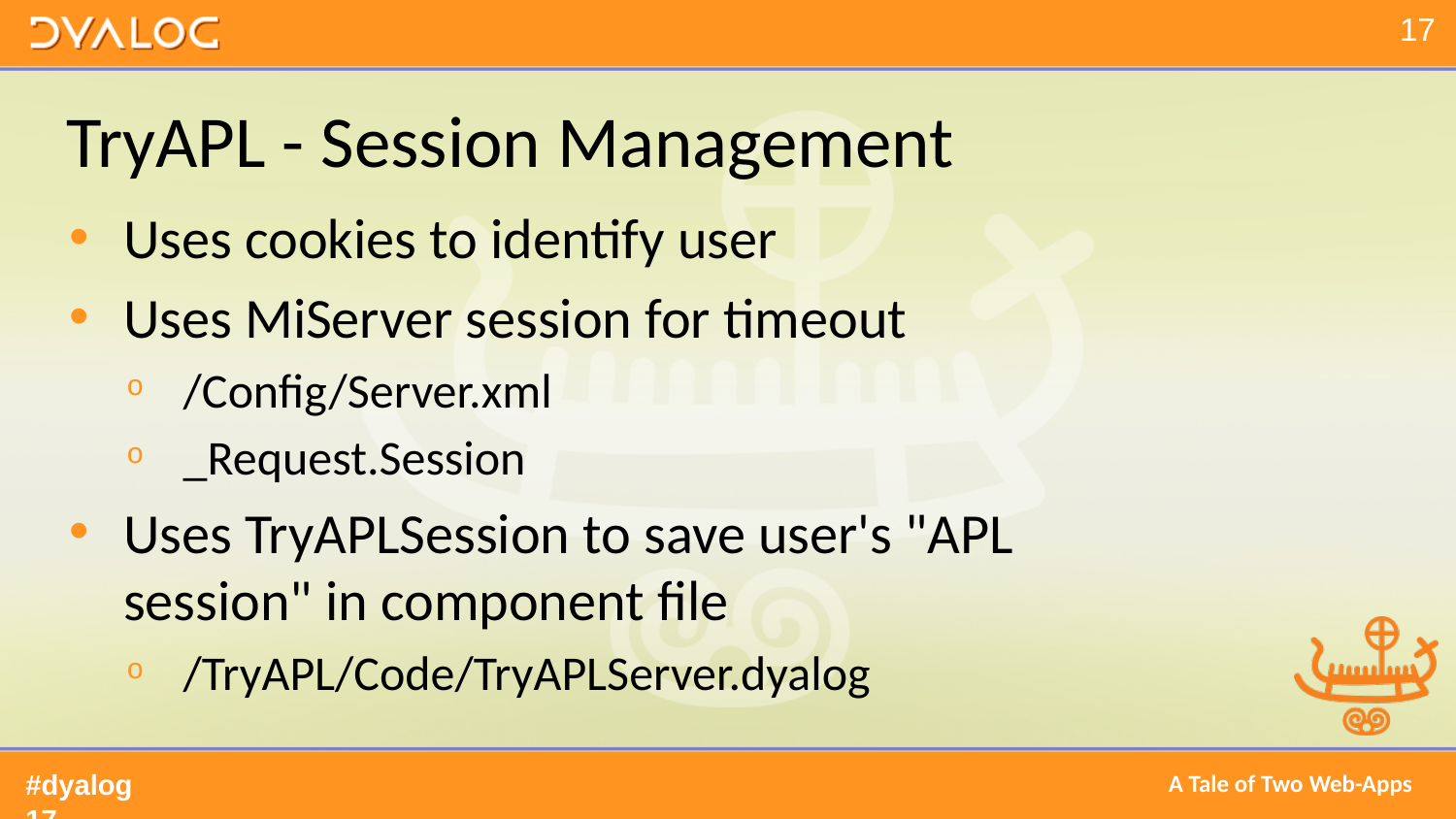

# TryAPL - Session Management

Uses cookies to identify user
Uses MiServer session for timeout
/Config/Server.xml
_Request.Session
Uses TryAPLSession to save user's "APL session" in component file
/TryAPL/Code/TryAPLServer.dyalog

A Tale of Two Web-Apps